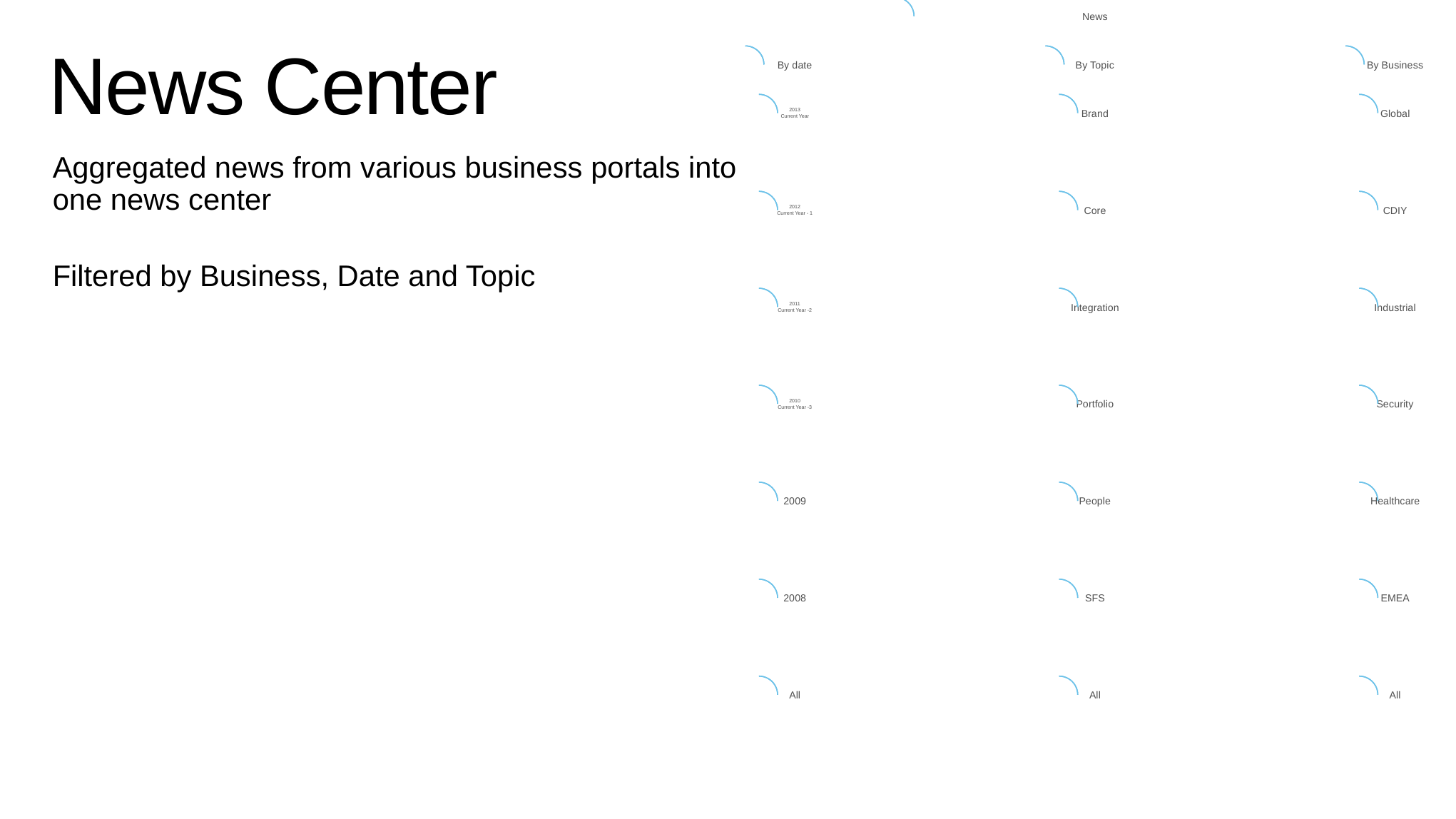

News
2013
Current Year
2012
Current Year - 1
2011
Current Year -2
By Topic
By date
Brand
Portfolio
People
SFS
Integration
Core
2010
Current Year -3
All
By Business
Global
CDIY
Industrial
Security
Healthcare
EMEA
All
2009
2008
All
# News Center
Aggregated news from various business portals into one news center

Filtered by Business, Date and Topic